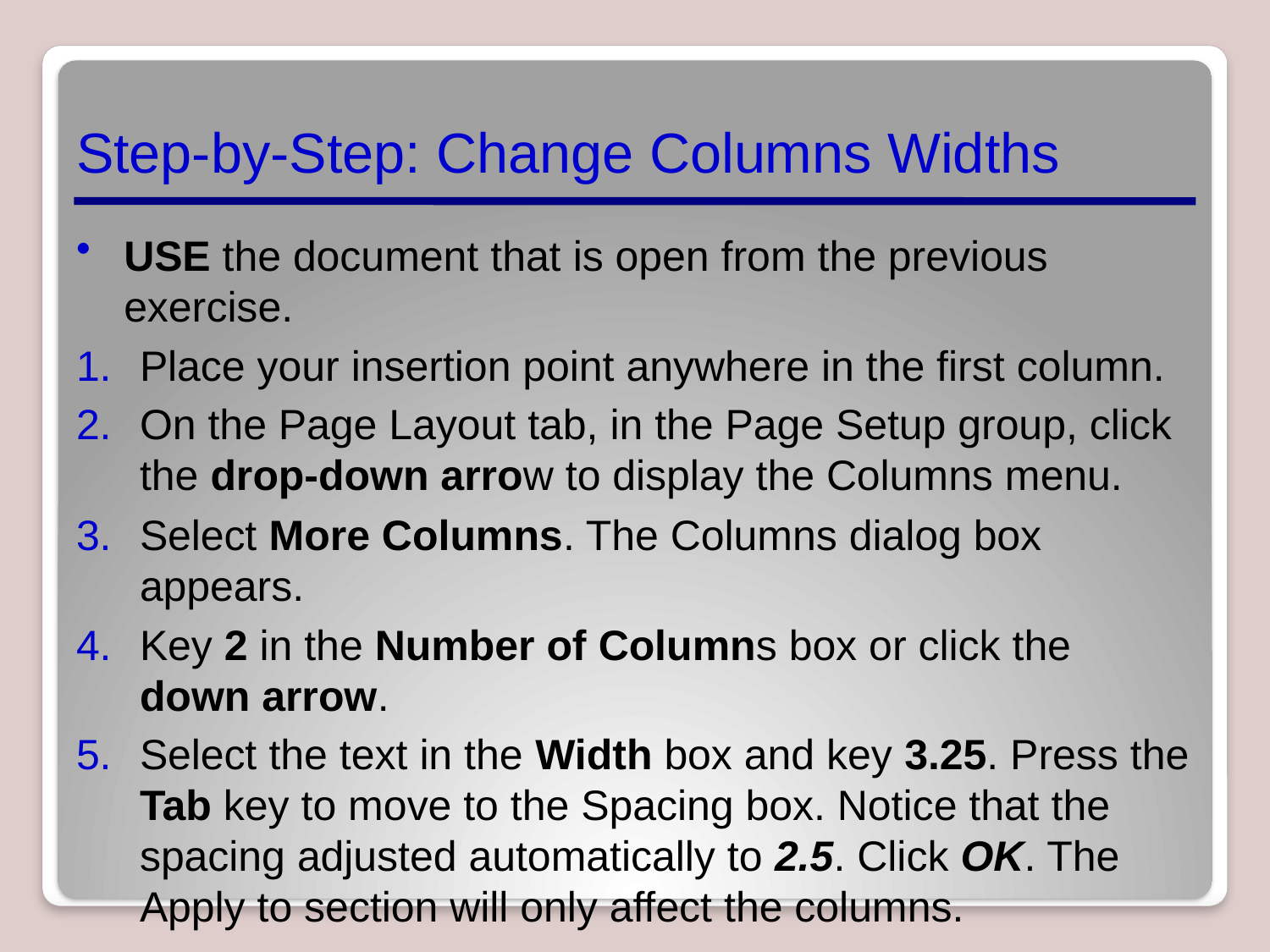

# Step-by-Step: Change Columns Widths
USE the document that is open from the previous exercise.
Place your insertion point anywhere in the first column.
On the Page Layout tab, in the Page Setup group, click the drop-down arrow to display the Columns menu.
Select More Columns. The Columns dialog box appears.
Key 2 in the Number of Columns box or click the down arrow.
Select the text in the Width box and key 3.25. Press the Tab key to move to the Spacing box. Notice that the spacing adjusted automatically to 2.5. Click OK. The Apply to section will only affect the columns.